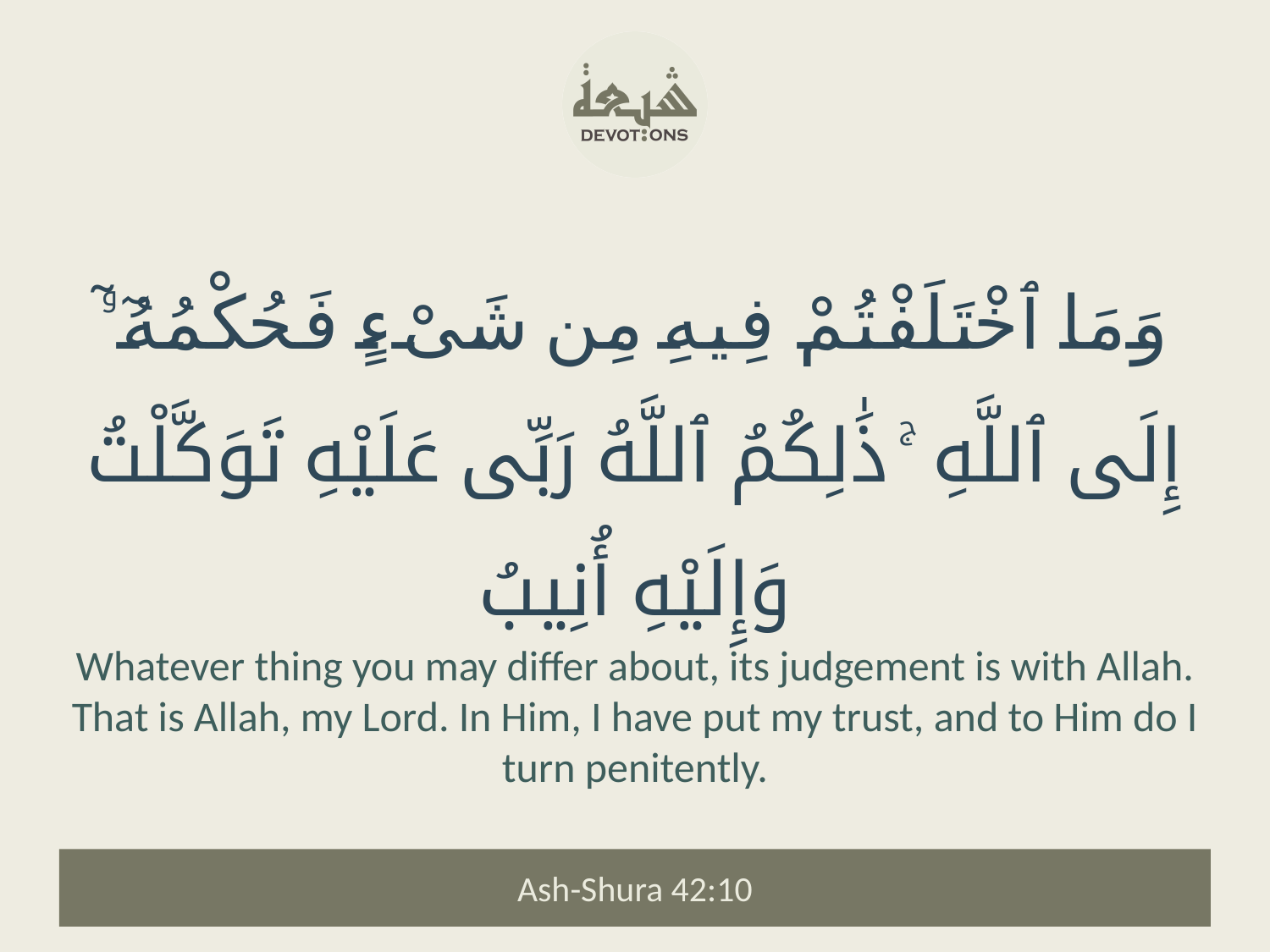

وَمَا ٱخْتَلَفْتُمْ فِيهِ مِن شَىْءٍ فَحُكْمُهُۥٓ إِلَى ٱللَّهِ ۚ ذَٰلِكُمُ ٱللَّهُ رَبِّى عَلَيْهِ تَوَكَّلْتُ وَإِلَيْهِ أُنِيبُ
Whatever thing you may differ about, its judgement is with Allah. That is Allah, my Lord. In Him, I have put my trust, and to Him do I turn penitently.
Ash-Shura 42:10